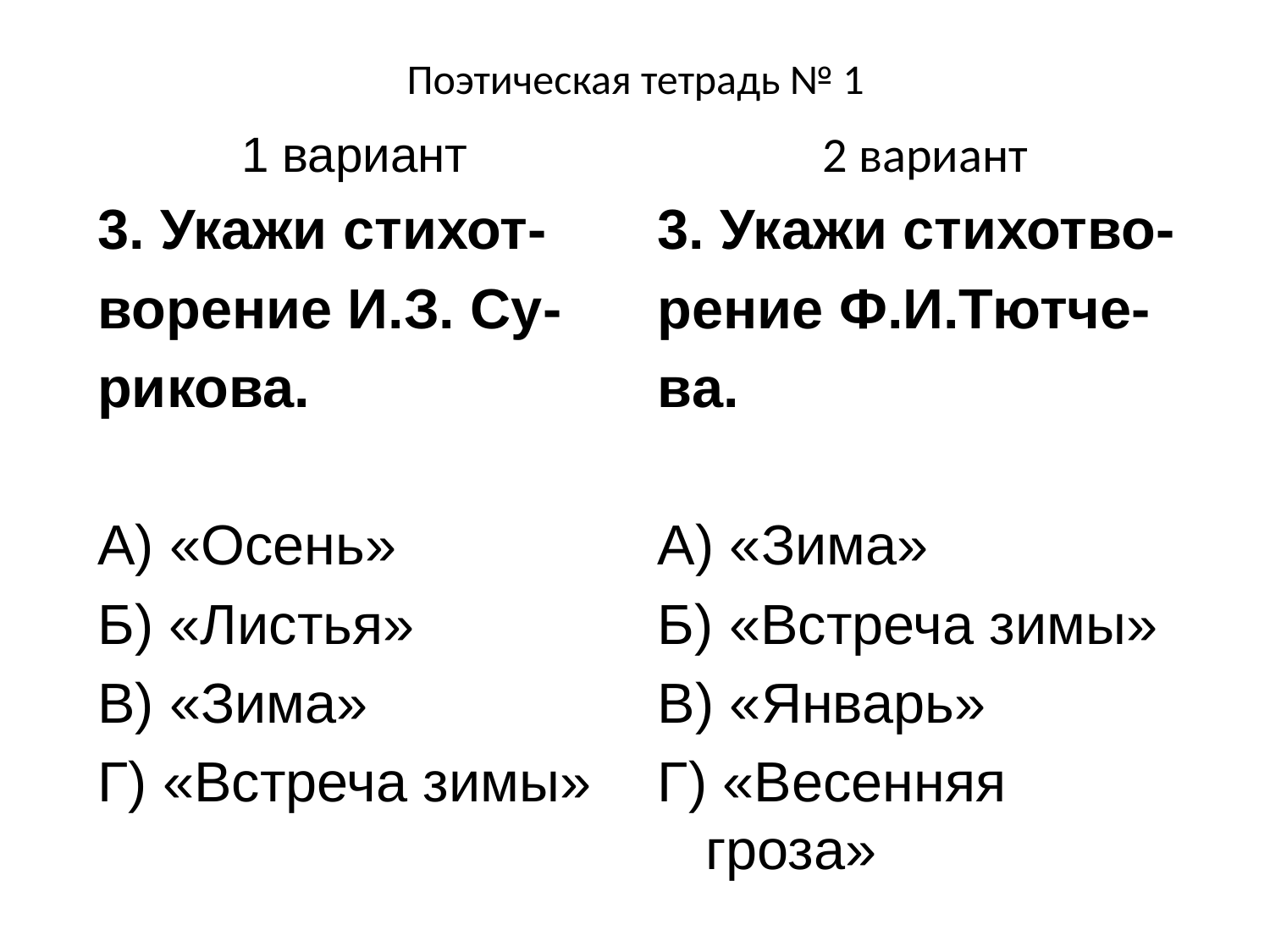

# Поэтическая тетрадь № 1
1 вариант
3. Укажи стихот-
ворение И.З. Су-
рикова.

А) «Осень»
Б) «Листья»
В) «Зима»
Г) «Встреча зимы»
2 вариант
3. Укажи стихотво-
рение Ф.И.Тютче-
ва.

А) «Зима»
Б) «Встреча зимы»
В) «Январь»
Г) «Весенняя гроза»